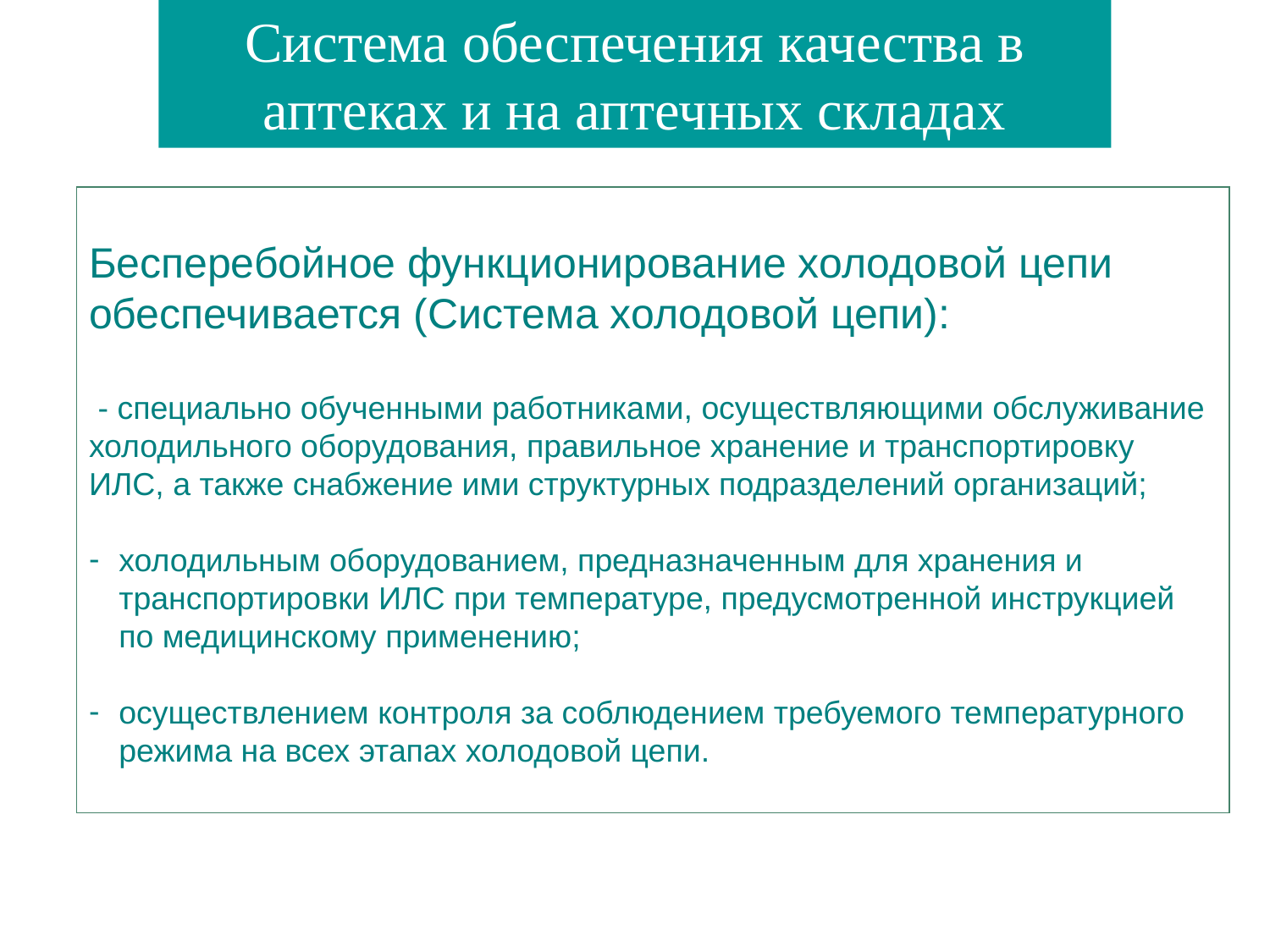

Система обеспечения качества в аптеках и на аптечных складах

Бесперебойное функционирование холодовой цепи обеспечивается (Система холодовой цепи):

 - специально обученными работниками, осуществляющими обслуживание холодильного оборудования, правильное хранение и транспортировку ИЛС, а также снабжение ими структурных подразделений организаций;

холодильным оборудованием, предназначенным для хранения и транспортировки ИЛС при температуре, предусмотренной инструкцией по медицинскому применению;

осуществлением контроля за соблюдением требуемого температурного режима на всех этапах холодовой цепи.